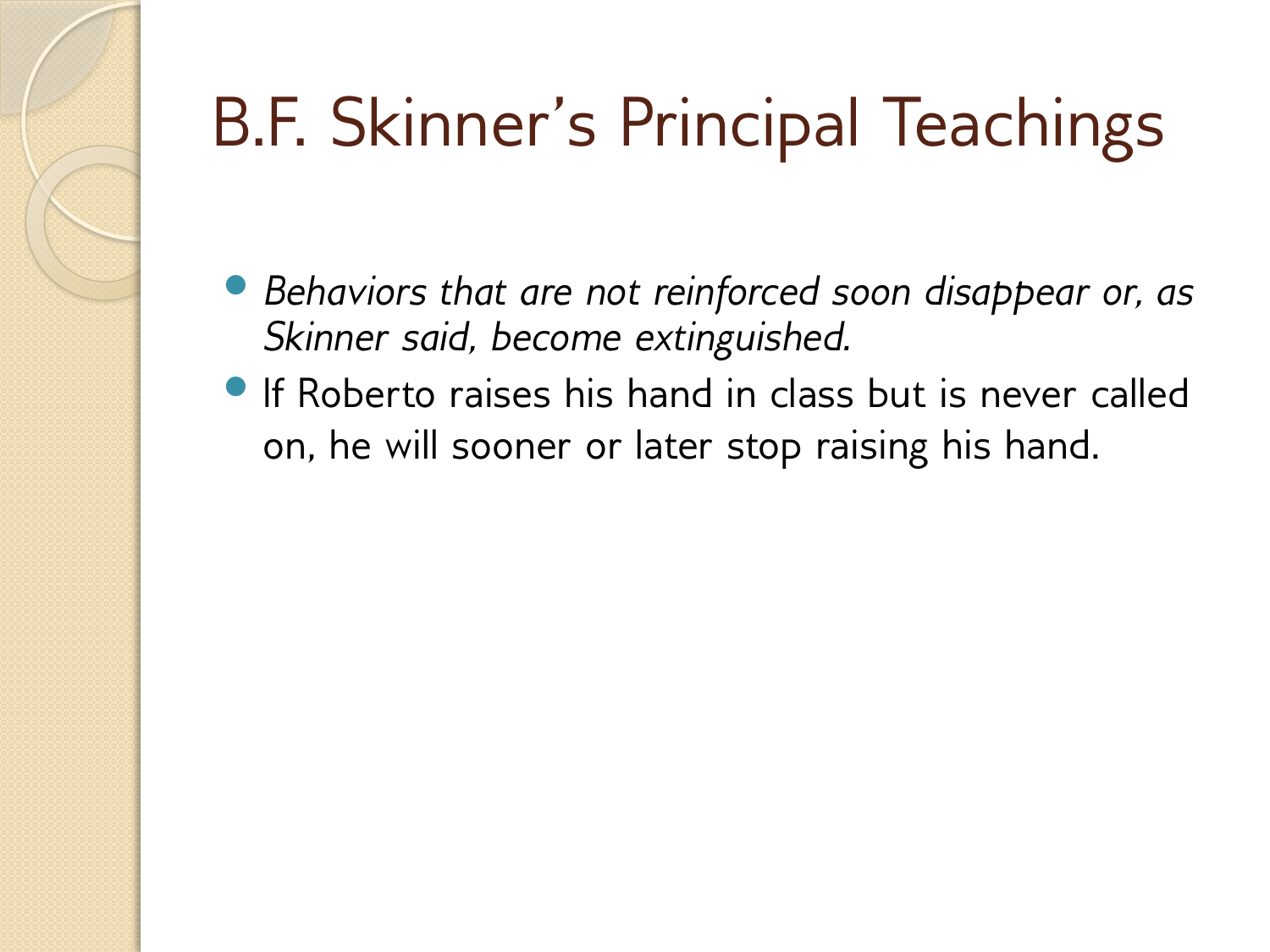

# B.F. Skinner’s Principal Teachings

Behaviors that are not reinforced soon disappear or, as Skinner said, become extinguished.
If Roberto raises his hand in class but is never called on, he will sooner or later stop raising his hand.